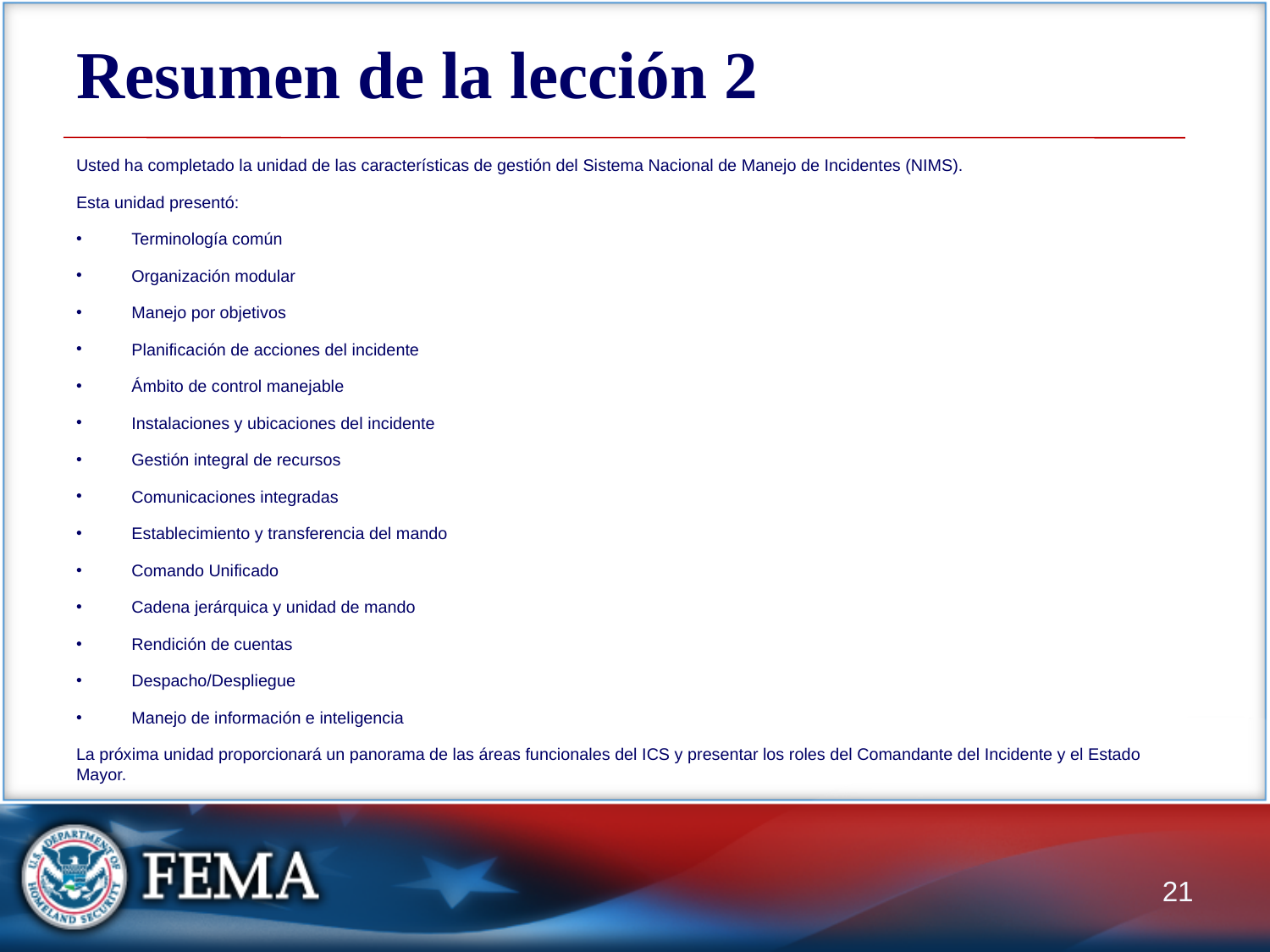

# Resumen de la lección 2
Usted ha completado la unidad de las características de gestión del Sistema Nacional de Manejo de Incidentes (NIMS).
Esta unidad presentó:
Terminología común
Organización modular
Manejo por objetivos
Planificación de acciones del incidente
Ámbito de control manejable
Instalaciones y ubicaciones del incidente
Gestión integral de recursos
Comunicaciones integradas
Establecimiento y transferencia del mando
Comando Unificado
Cadena jerárquica y unidad de mando
Rendición de cuentas
Despacho/Despliegue
Manejo de información e inteligencia
La próxima unidad proporcionará un panorama de las áreas funcionales del ICS y presentar los roles del Comandante del Incidente y el Estado Mayor.
21